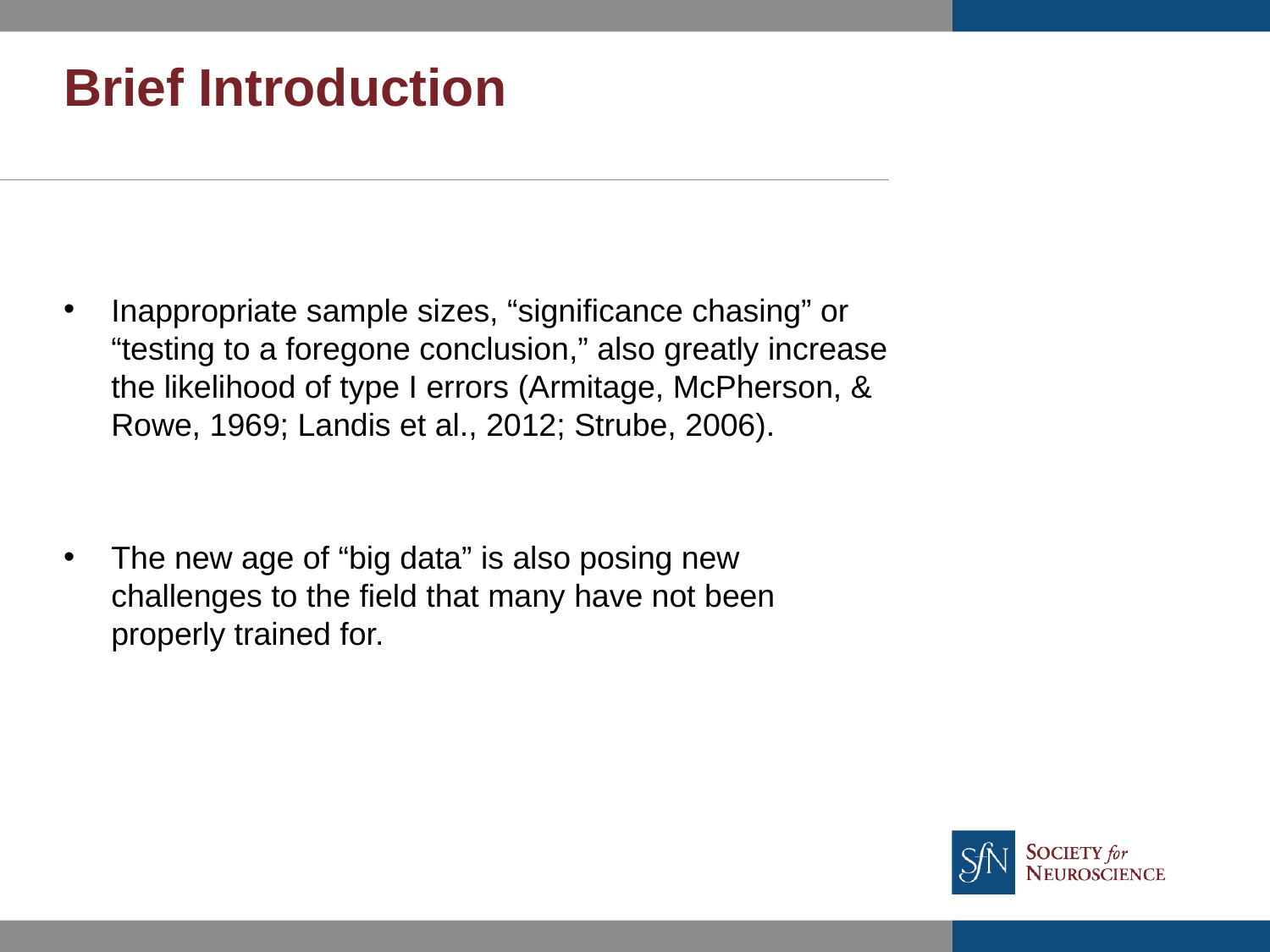

# Brief Introduction

Inappropriate sample sizes, “significance chasing” or “testing to a foregone conclusion,” also greatly increase the likelihood of type I errors (Armitage, McPherson, & Rowe, 1969; Landis et al., 2012; Strube, 2006).

The new age of “big data” is also posing new challenges to the field that many have not been properly trained for.